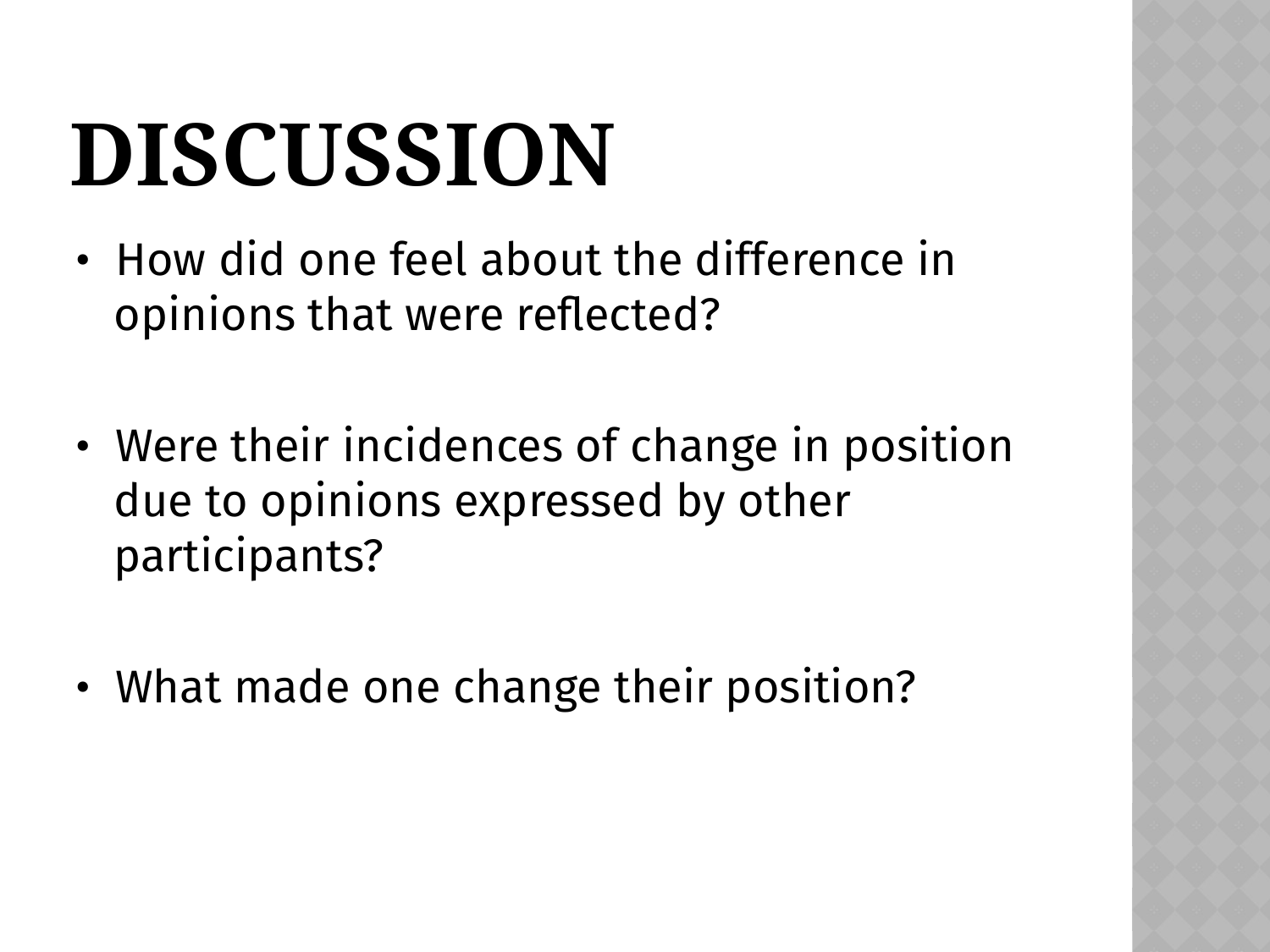

# Discussion
•  How did one feel about the difference in opinions that were reflected?

•  Were their incidences of change in position due to opinions expressed by other participants?

•  What made one change their position?